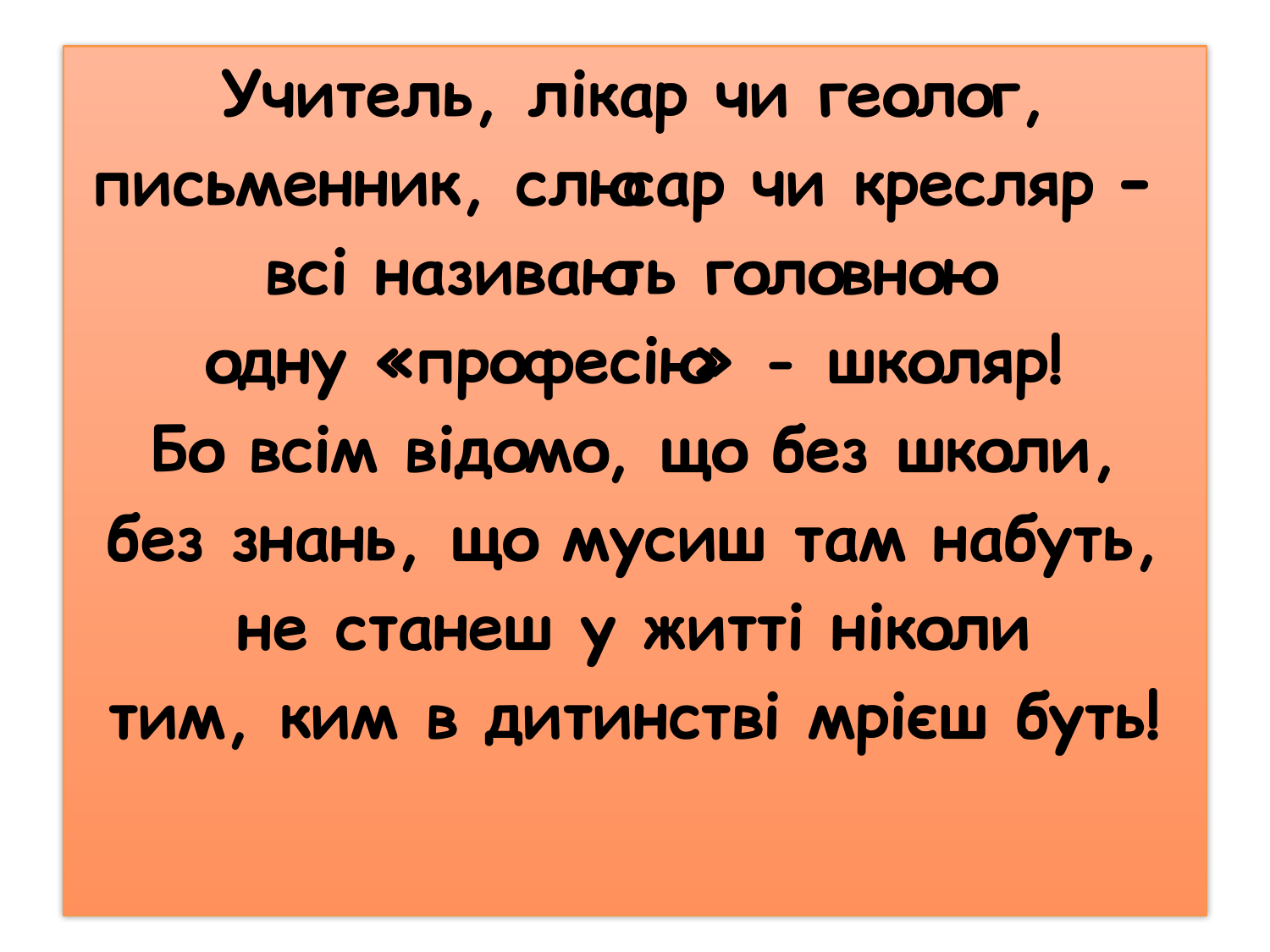

#
Учитель, лікар чи геолог,
письменник, слюсар чи кресляр –
всі називають головною
одну «професію» - школяр!
Бо всім відомо, що без школи,
без знань, що мусиш там набуть,
не станеш у житті ніколи
тим, ким в дитинстві мрієш буть!